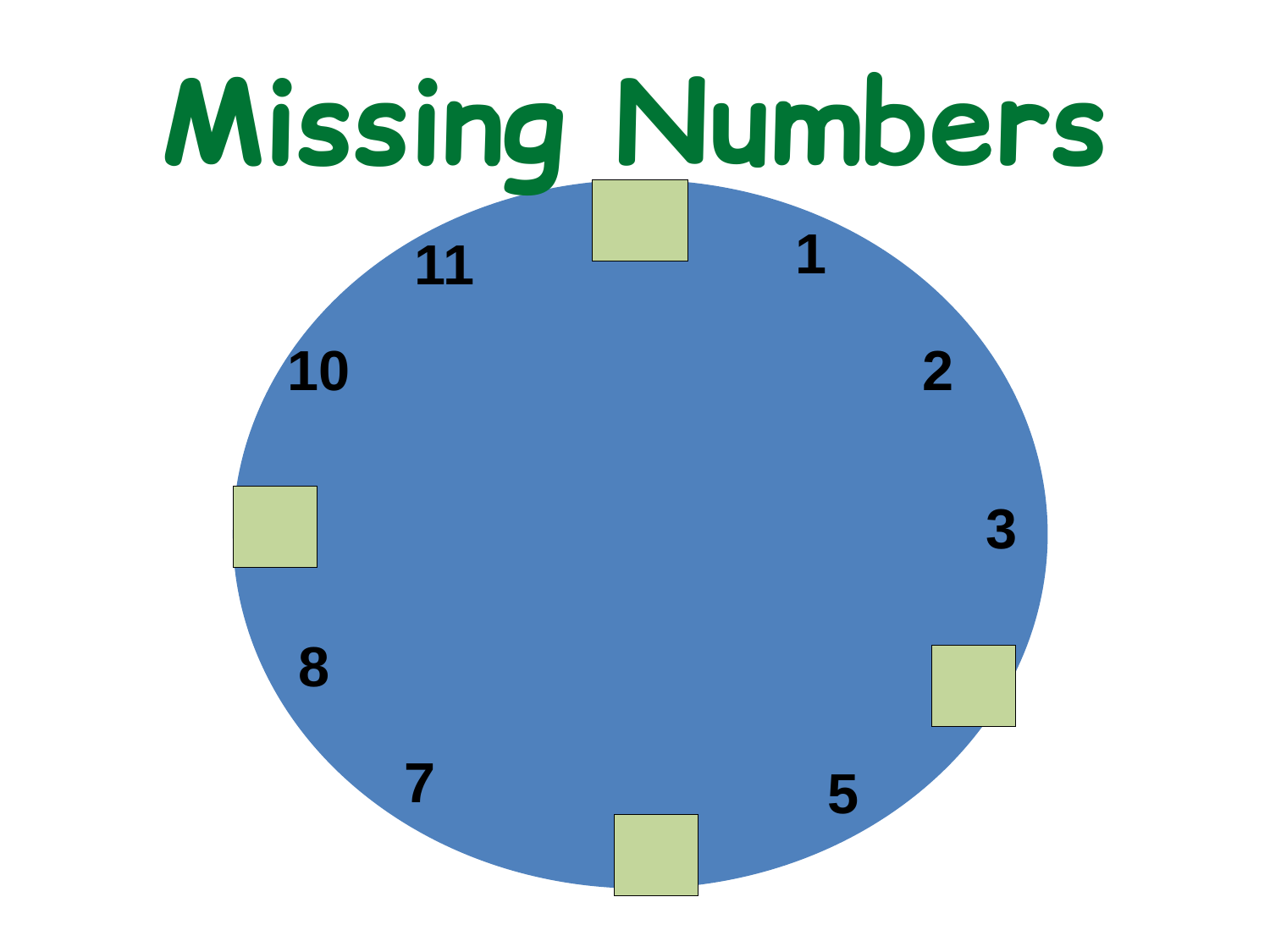

# Missing Numbers

1
11
10
2

3
8

7
5